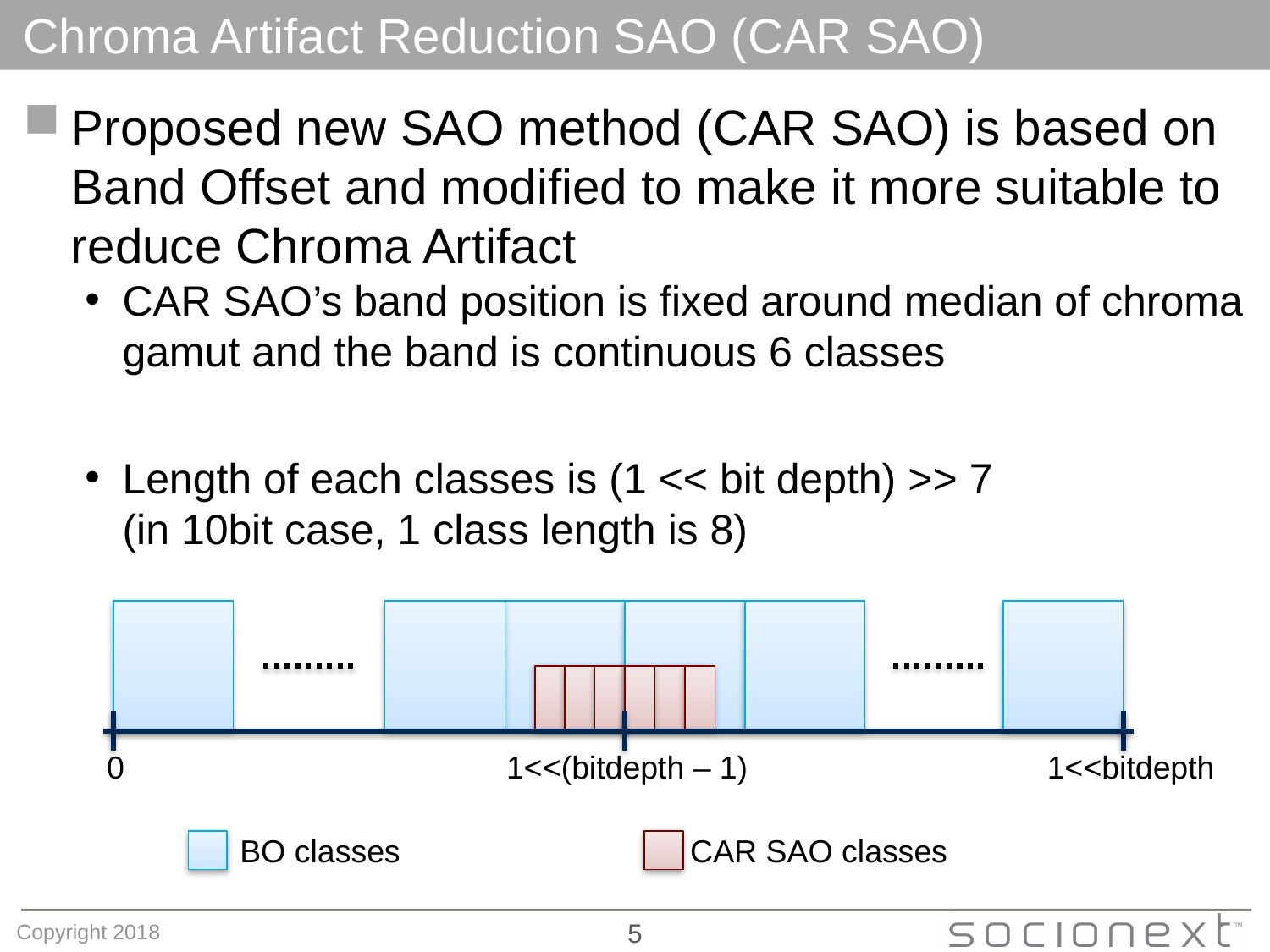

# Chroma Artifact Reduction SAO (CAR SAO)
Proposed new SAO method (CAR SAO) is based on Band Offset and modified to make it more suitable to reduce Chroma Artifact
CAR SAO’s band position is fixed around median of chroma gamut and the band is continuous 6 classes

Length of each classes is (1 << bit depth) >> 7
(in 10bit case, 1 class length is 8)

0
1<<(bitdepth – 1)
1<<bitdepth
BO classes
CAR SAO classes

Copyright 2018